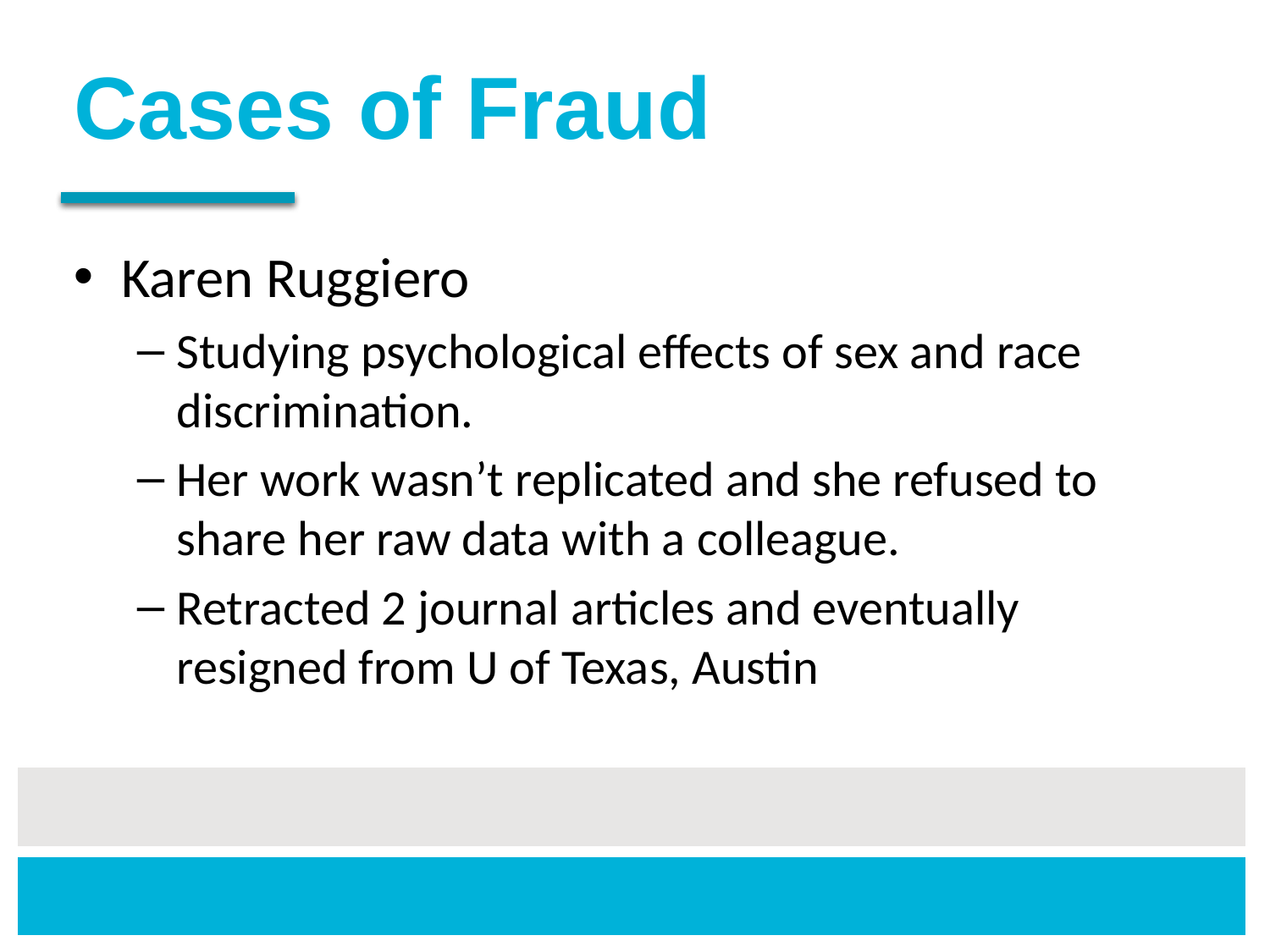

# Cases of Fraud
Karen Ruggiero
Studying psychological effects of sex and race discrimination.
Her work wasn’t replicated and she refused to share her raw data with a colleague.
Retracted 2 journal articles and eventually resigned from U of Texas, Austin